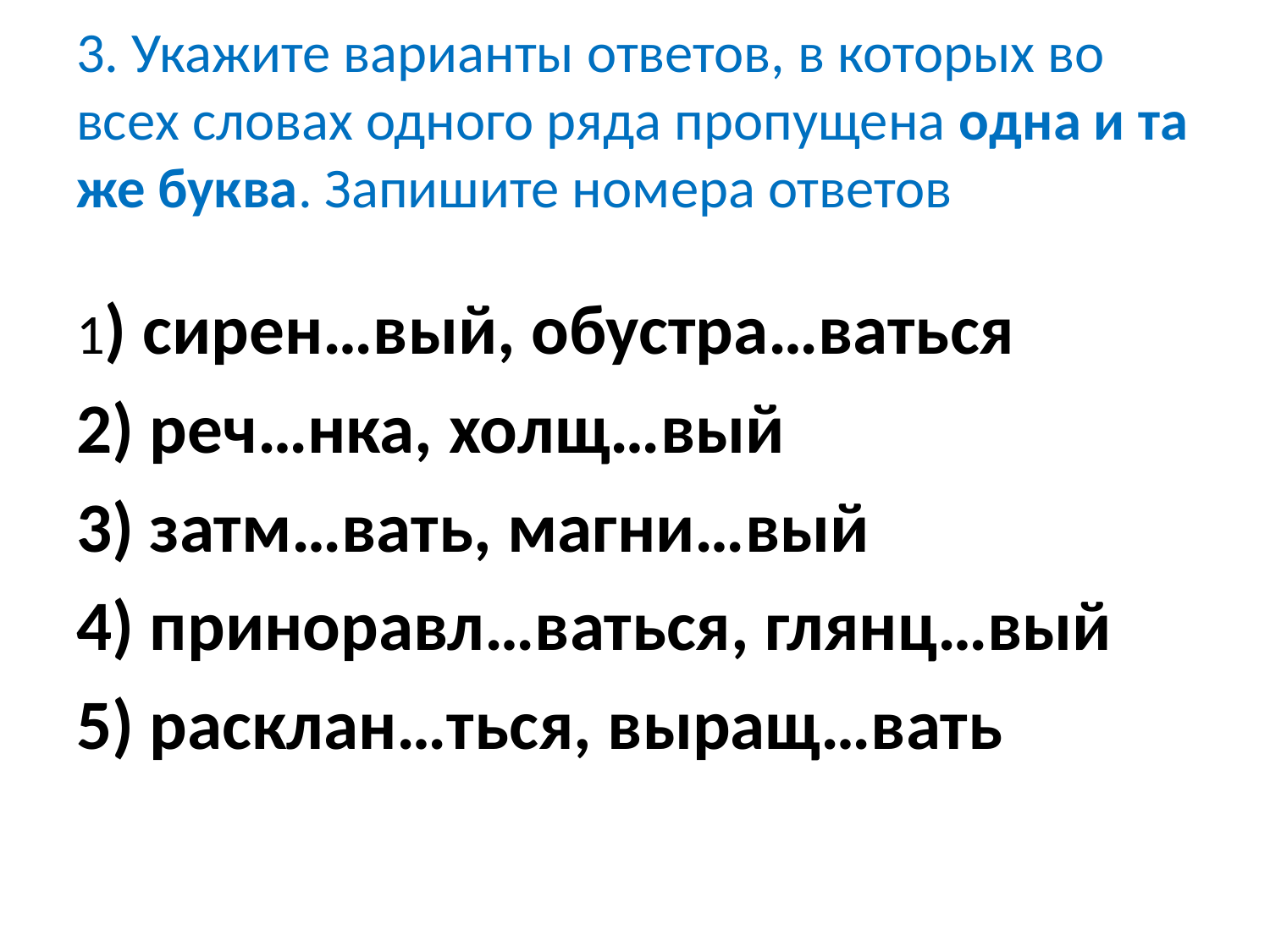

# 3. Укажите варианты ответов, в которых во всех словах одного ряда пропущена одна и та же буква. Запишите номера ответов
1) сирен…вый, обустра…ваться
2) реч…нка, холщ…вый
3) затм…вать, магни…вый
4) приноравл…ваться, глянц…вый
5) расклан…ться, выращ…вать